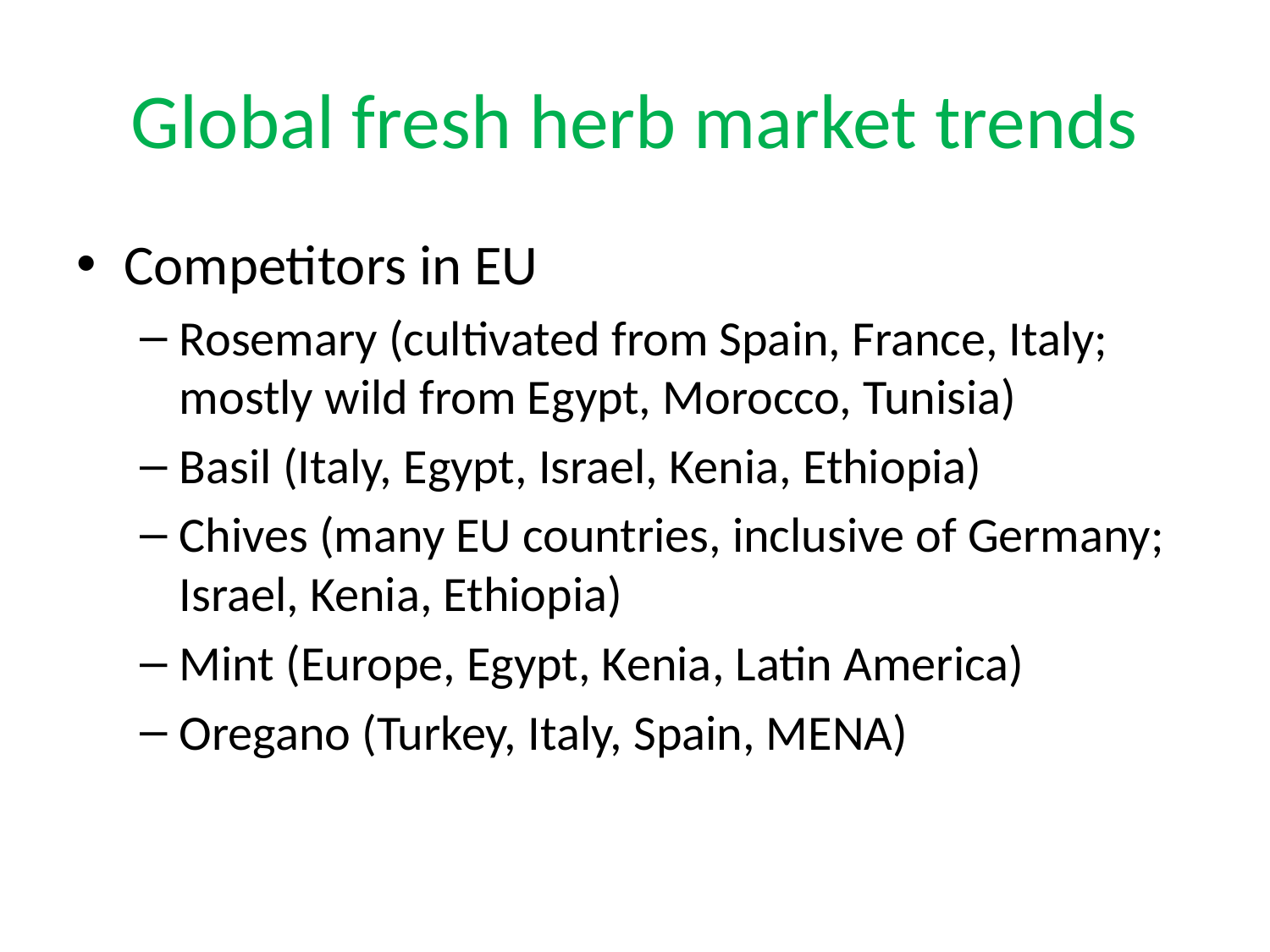

# Global fresh herb market trends
Competitors in EU
Rosemary (cultivated from Spain, France, Italy; mostly wild from Egypt, Morocco, Tunisia)
Basil (Italy, Egypt, Israel, Kenia, Ethiopia)
Chives (many EU countries, inclusive of Germany; Israel, Kenia, Ethiopia)
Mint (Europe, Egypt, Kenia, Latin America)
Oregano (Turkey, Italy, Spain, MENA)